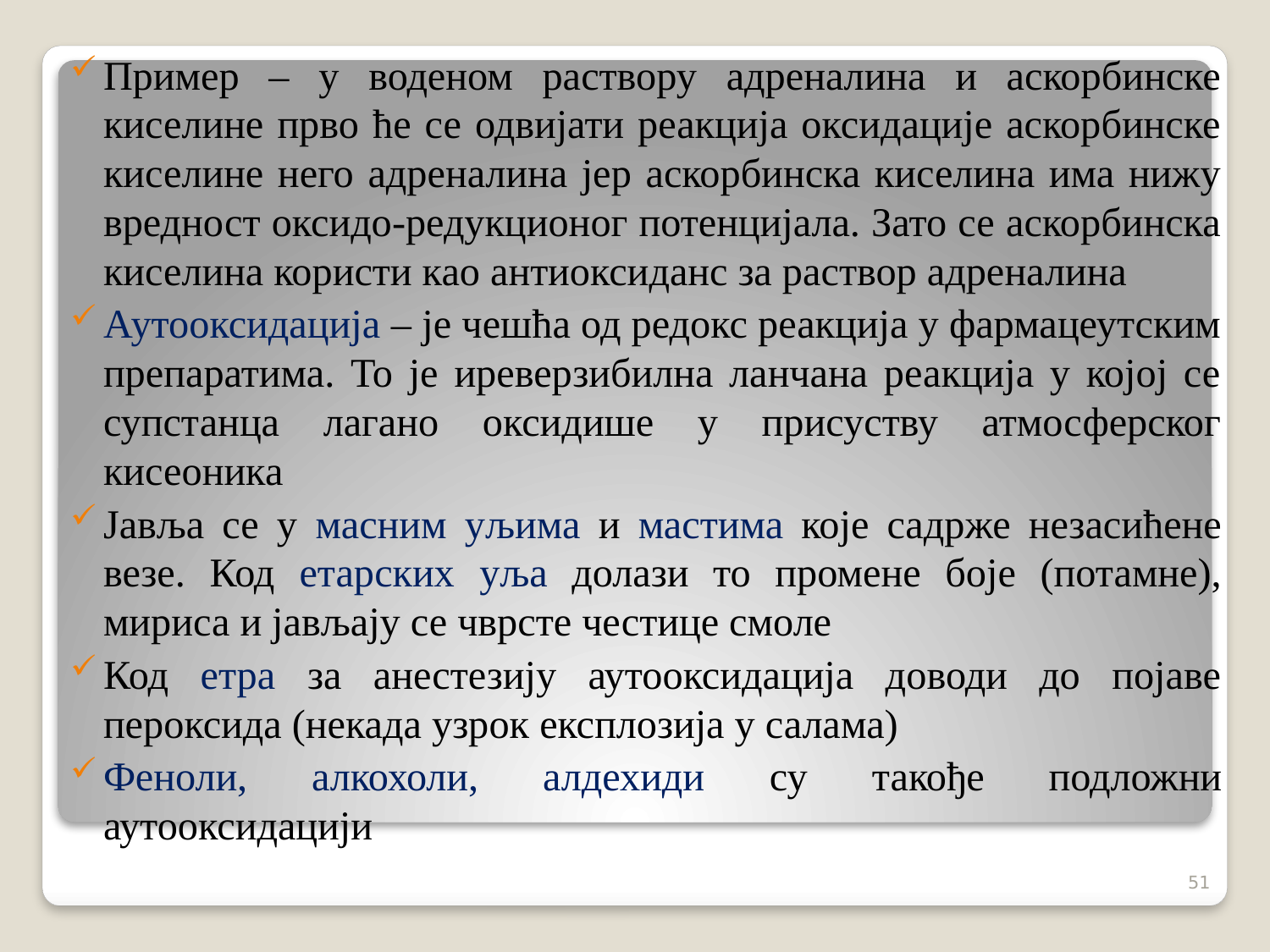

Пример – у воденом раствору адреналина и аскорбинске киселине прво ће се одвијати реакција оксидације аскорбинске киселине него адреналина јер аскорбинска киселина има нижу вредност оксидо-редукционог потенцијала. Зато се аскорбинска киселина користи као антиоксиданс за раствор адреналина
Аутооксидација – је чешћа од редокс реакција у фармацеутским препаратима. То је иреверзибилна ланчана реакција у којој се супстанца лагано оксидише у присуству атмосферског кисеоника
Јавља се у масним уљима и мастима које садрже незасићене везе. Код етарских уља долази то промене боје (потамне), мириса и јављају се чврсте честице смоле
Код етра за анестезију аутооксидација доводи до појаве пероксида (некада узрок експлозија у салама)
Феноли, алкохоли, алдехиди су такође подложни аутооксидацији
51